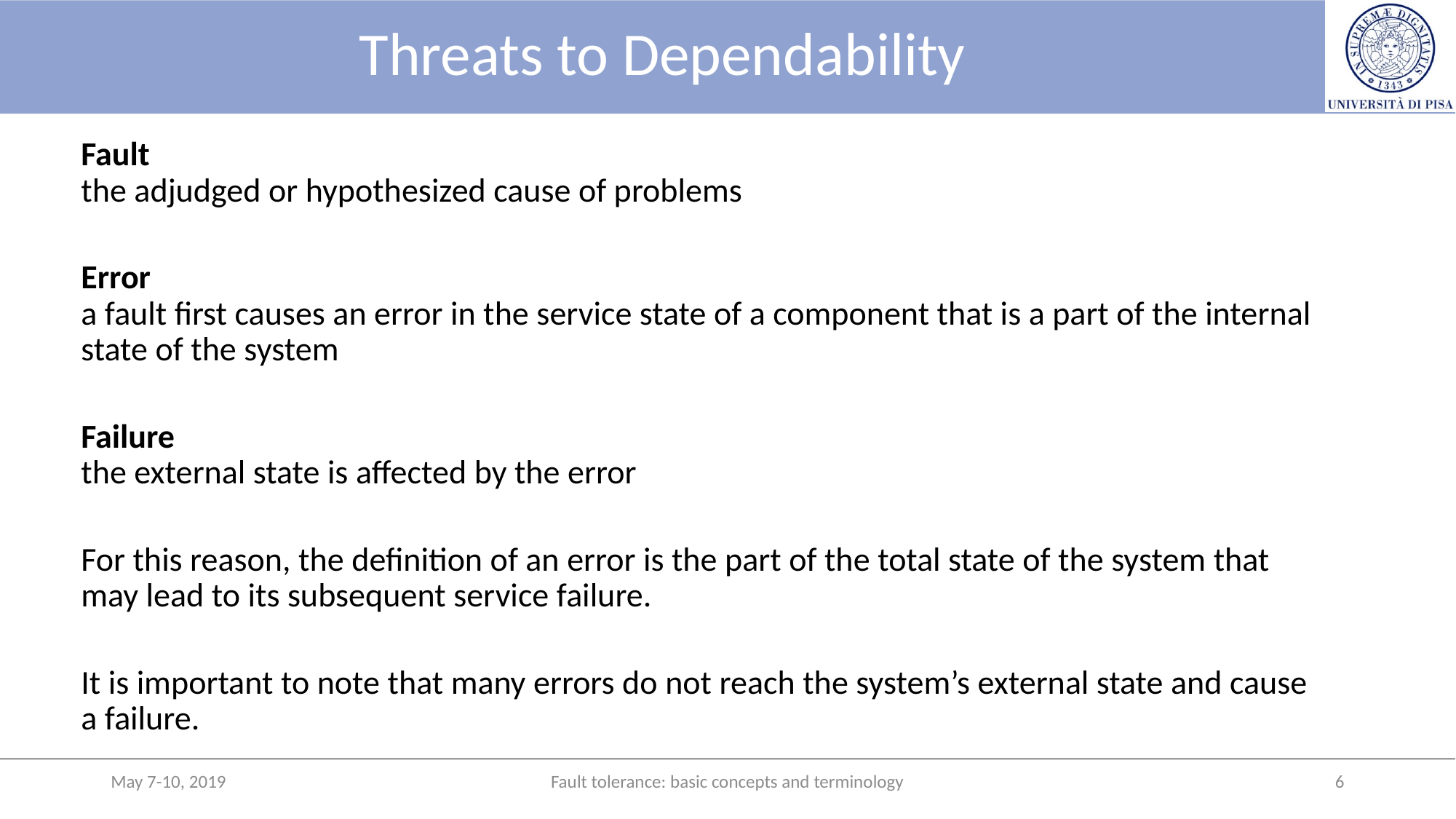

# Threats to Dependability
Fault
the adjudged or hypothesized cause of problems

Error
a fault first causes an error in the service state of a component that is a part of the internal state of the system

Failure
the external state is affected by the error

For this reason, the definition of an error is the part of the total state of the system that may lead to its subsequent service failure.

It is important to note that many errors do not reach the system’s external state and cause a failure.

May 7-10, 2019
Fault tolerance: basic concepts and terminology
6